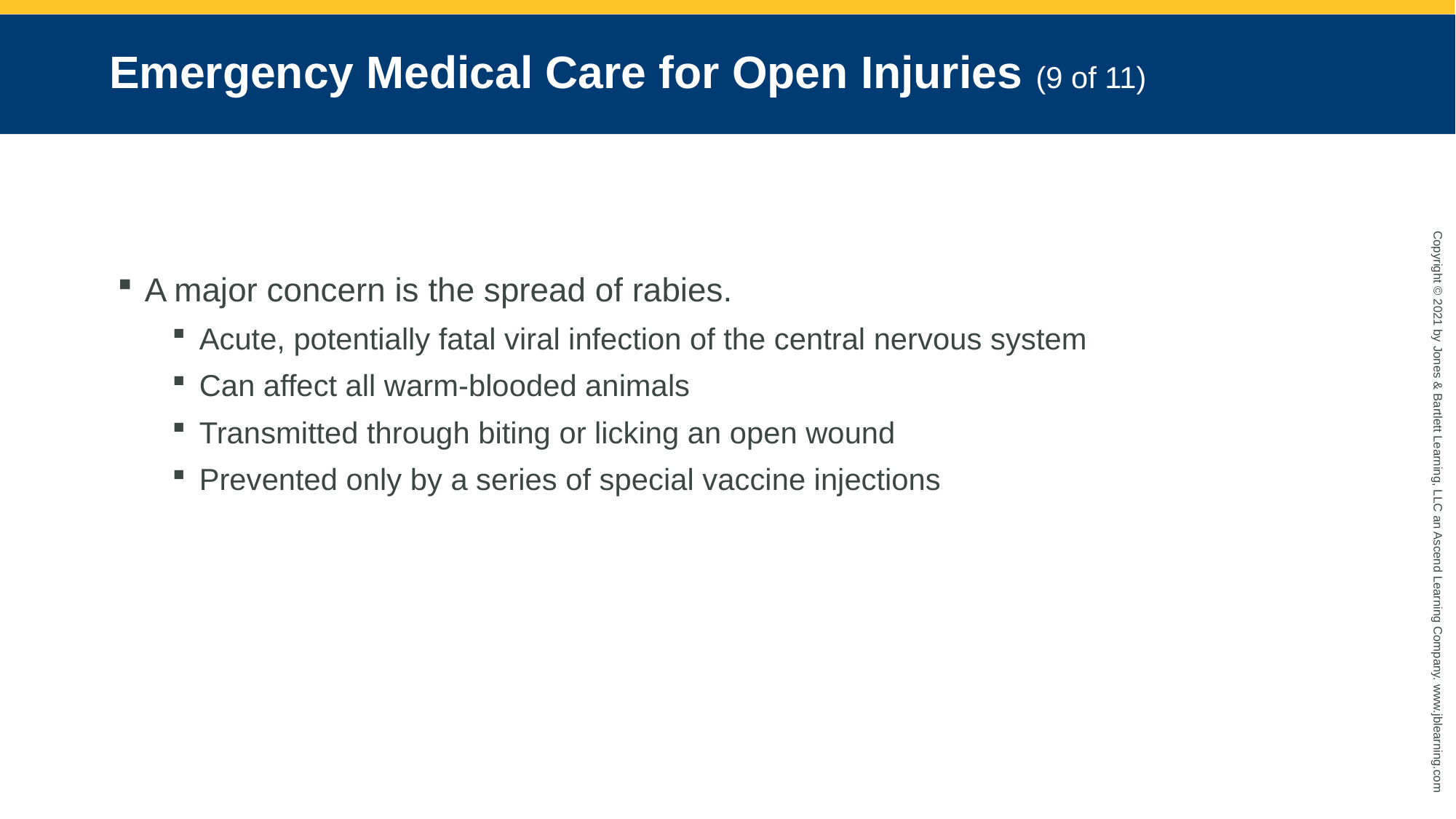

# Emergency Medical Care for Open Injuries (9 of 11)
A major concern is the spread of rabies.
Acute, potentially fatal viral infection of the central nervous system
Can affect all warm-blooded animals
Transmitted through biting or licking an open wound
Prevented only by a series of special vaccine injections